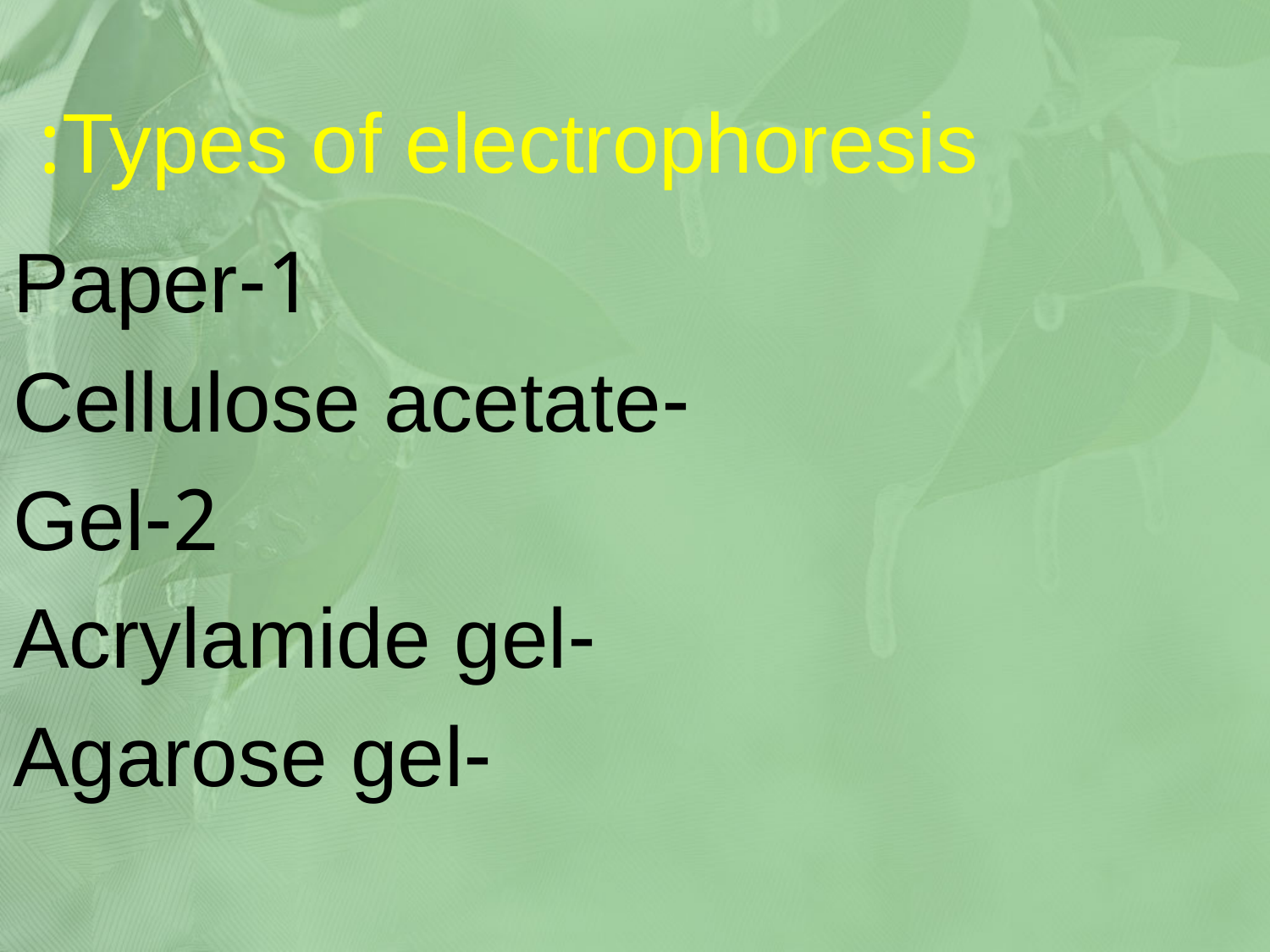

# Types of electrophoresis:
1-Paper
-Cellulose acetate
2-Gel
-Acrylamide gel
-Agarose gel